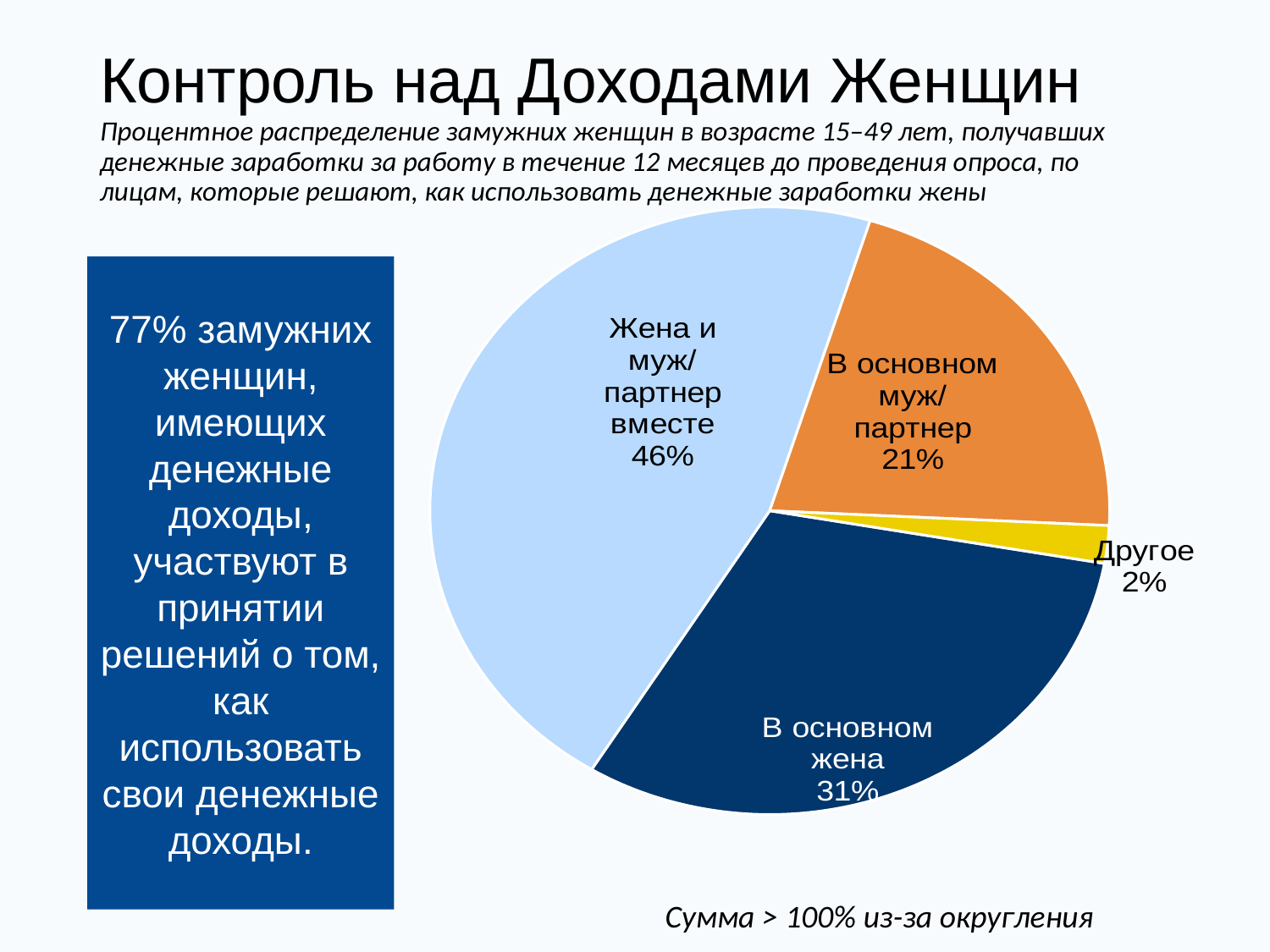

# Контроль над Доходами Женщин
Процентное распределение замужних женщин в возрасте 15–49 лет, получавших денежные заработки за работу в течение 12 месяцев до проведения опроса, по лицам, которые решают, как использовать денежные заработки жены

### Chart

| Category | Sales |
|---|---|
| В основном жена | 31.0 |
| Жена и муж/ партнер вместе | 46.0 |
| В основном муж/партнер | 21.0 |
| Другое | 2.0 |
77% замужних женщин, имеющих денежные доходы, участвуют в принятии решений о том, как использовать свои денежные доходы.
Сумма > 100% из-за округления